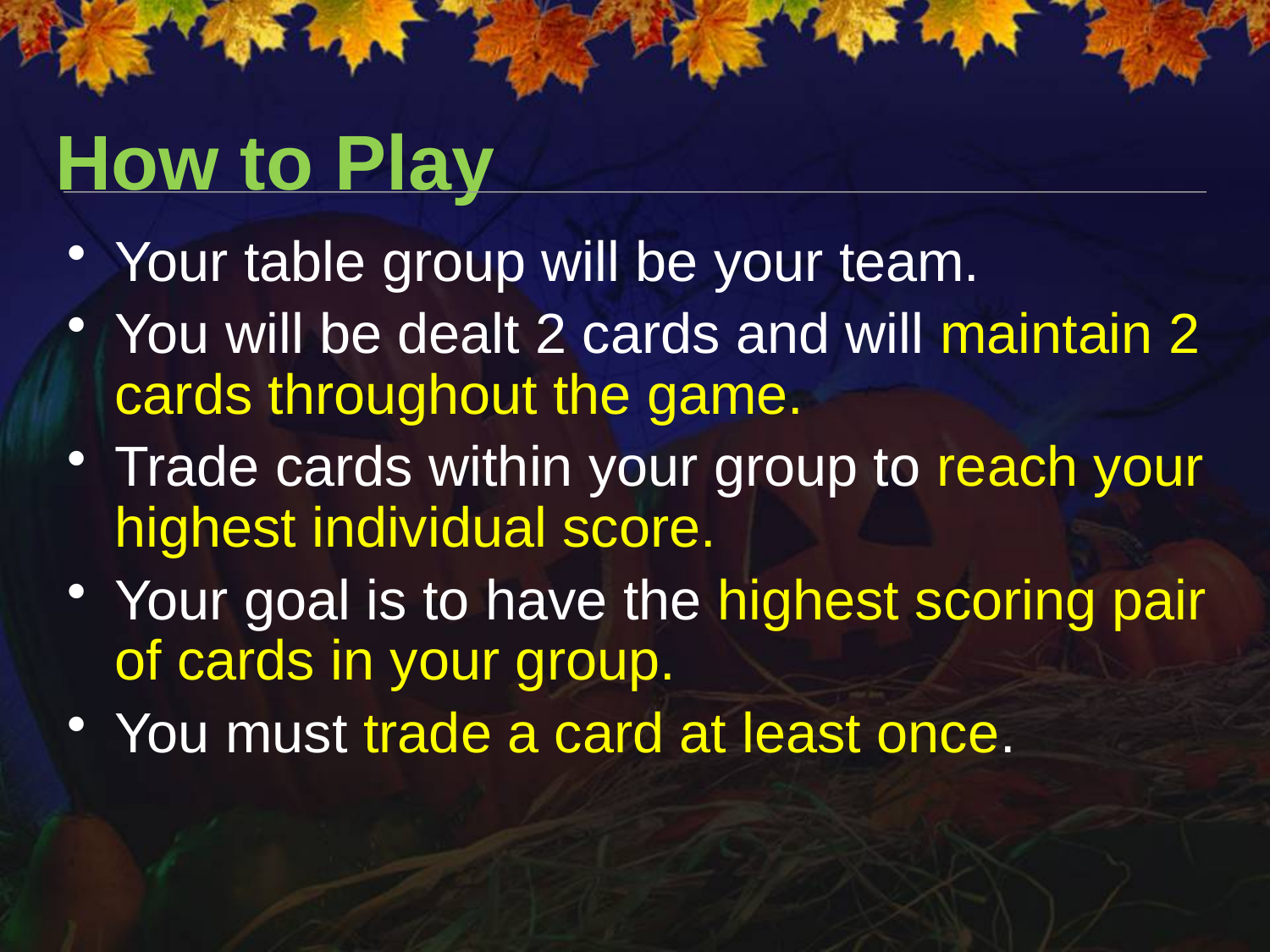

# How to Play

Your table group will be your team.
You will be dealt 2 cards and will maintain 2 cards throughout the game.
Trade cards within your group to reach your highest individual score.
Your goal is to have the highest scoring pair of cards in your group.
You must trade a card at least once.